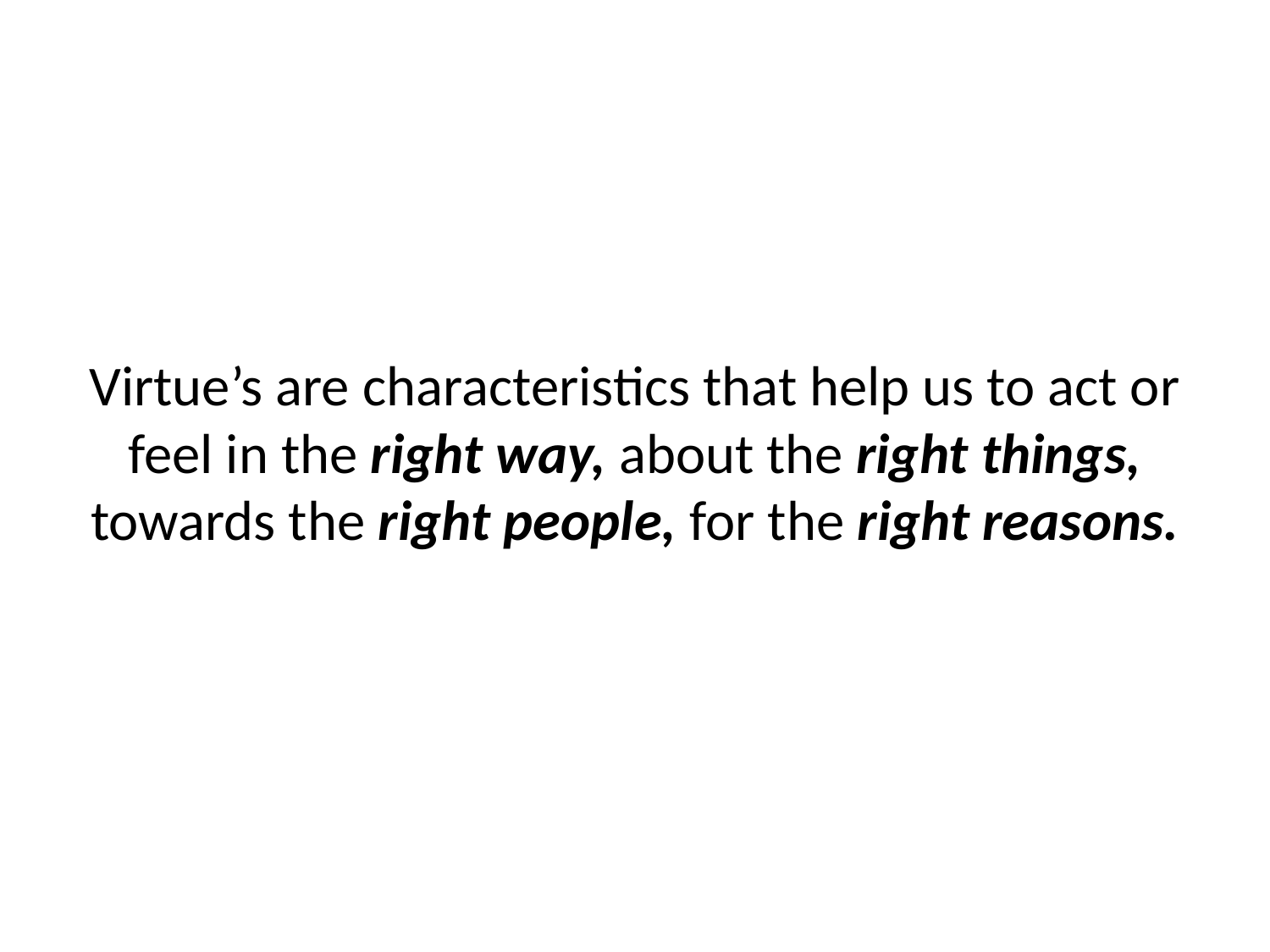

Virtue’s are characteristics that help us to act or feel in the right way, about the right things, towards the right people, for the right reasons.